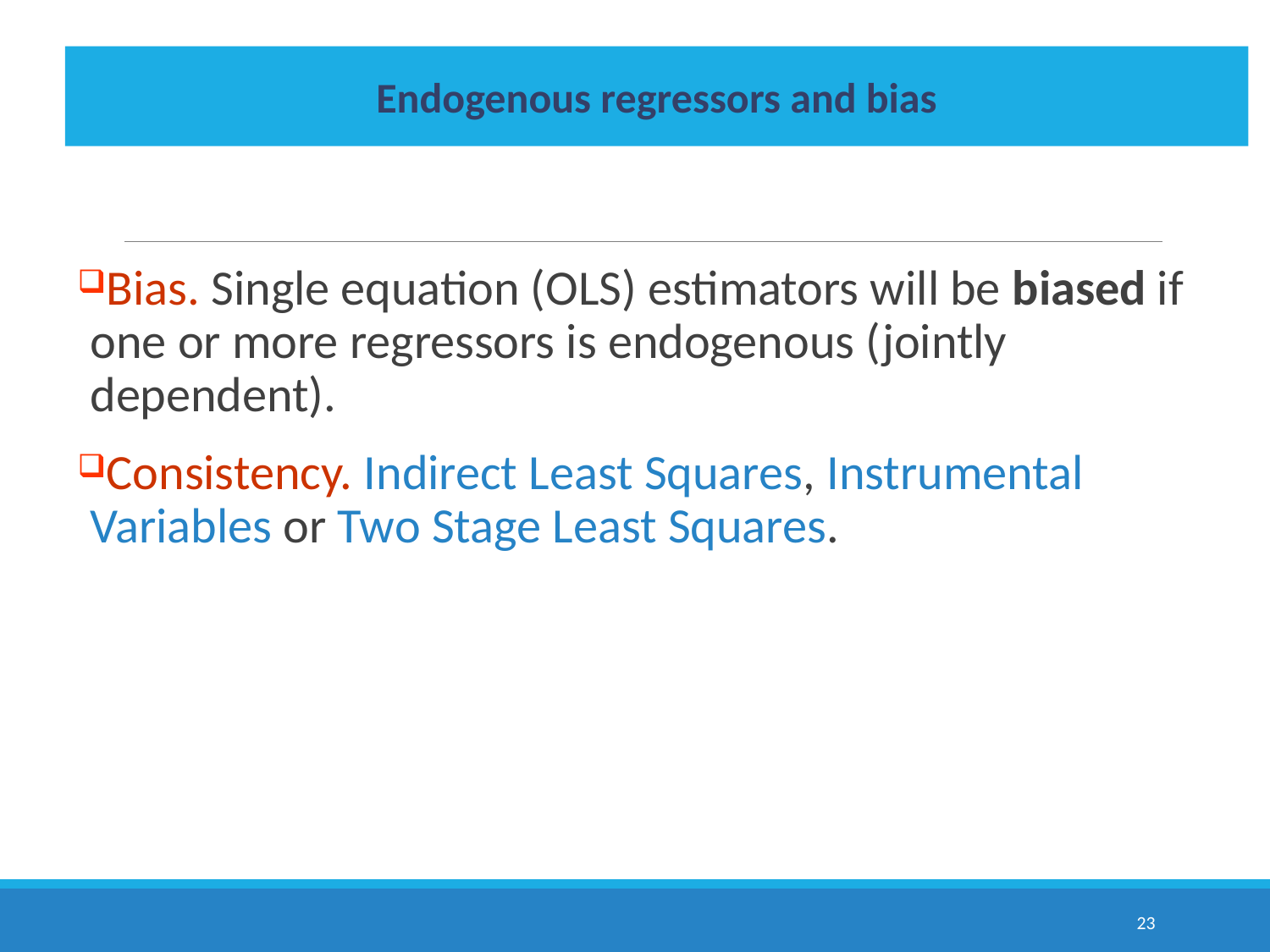

Endogenous regressors and bias
Bias. Single equation (OLS) estimators will be biased if one or more regressors is endogenous (jointly dependent).
Consistency. Indirect Least Squares, Instrumental Variables or Two Stage Least Squares.
23